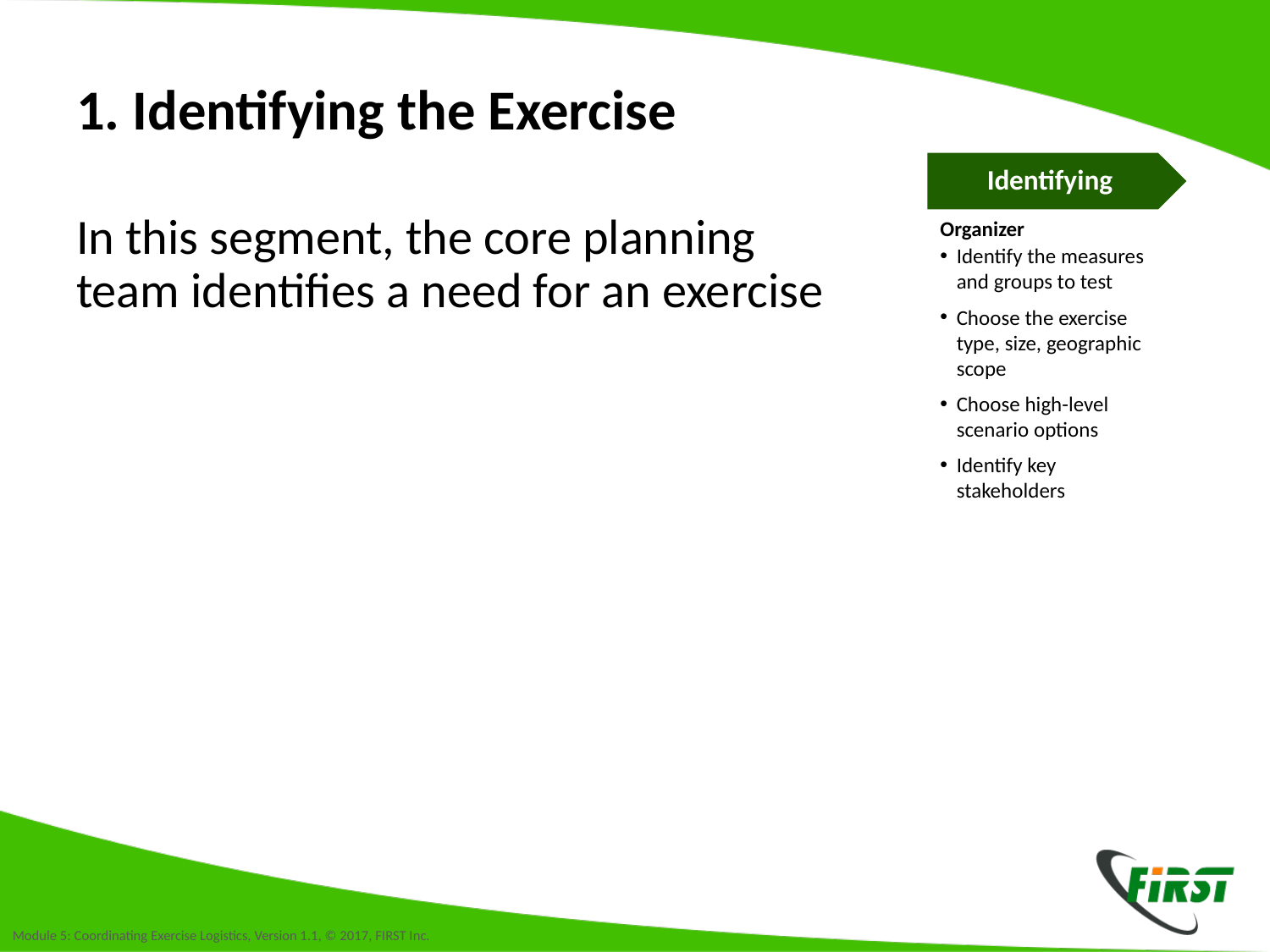

# 1. Identifying the Exercise
Identifying
Organizer
Identify the measures and groups to test
Choose the exercise type, size, geographic scope
Choose high-level scenario options
Identify key stakeholders
In this segment, the core planning team identifies a need for an exercise